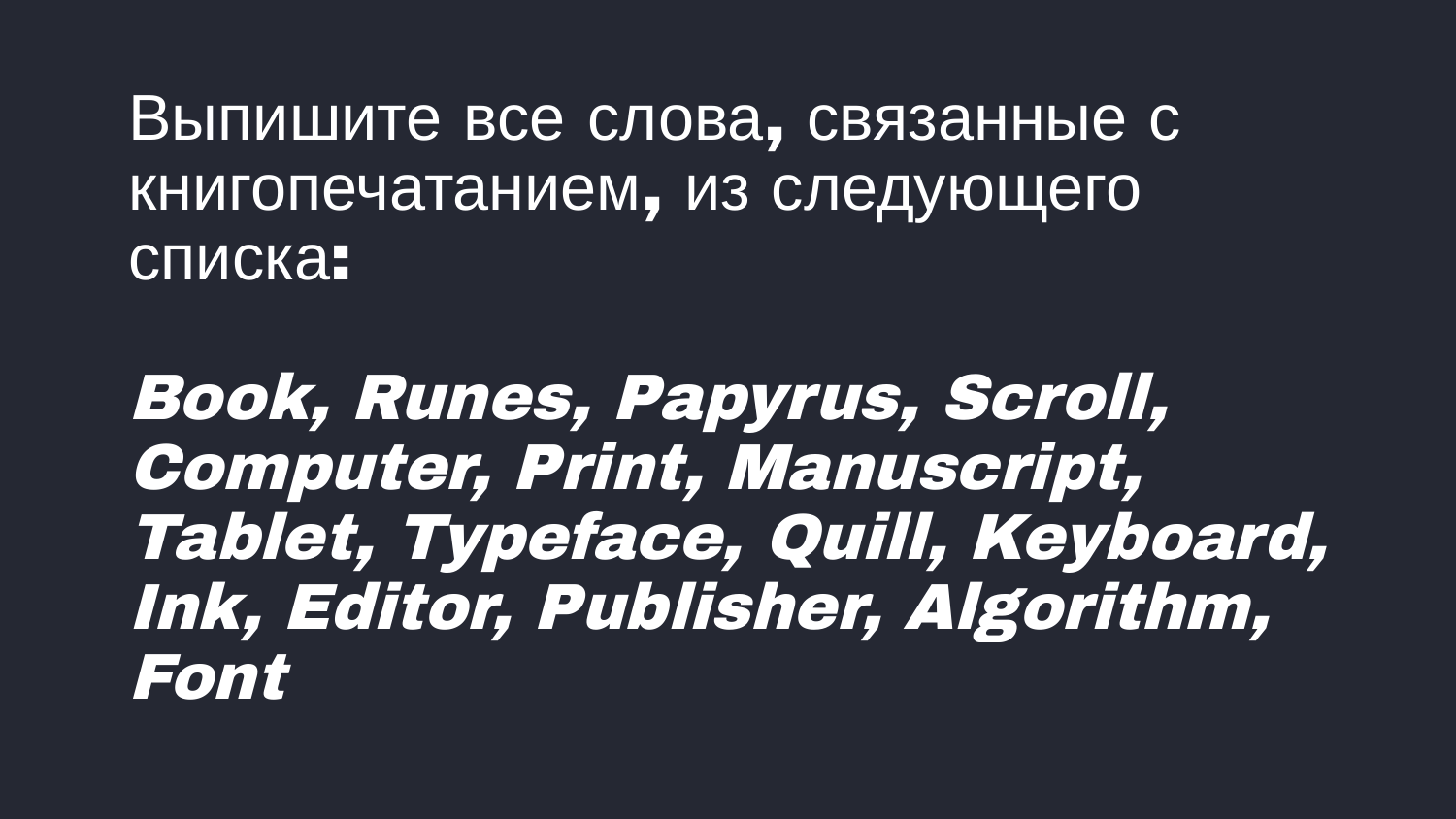

# Выпишите все слова, связанные с книгопечатанием, из следующего списка: Book, Runes, Papyrus, Scroll, Computer, Print, Manuscript, Tablet, Typeface, Quill, Keyboard, Ink, Editor, Publisher, Algorithm, Font